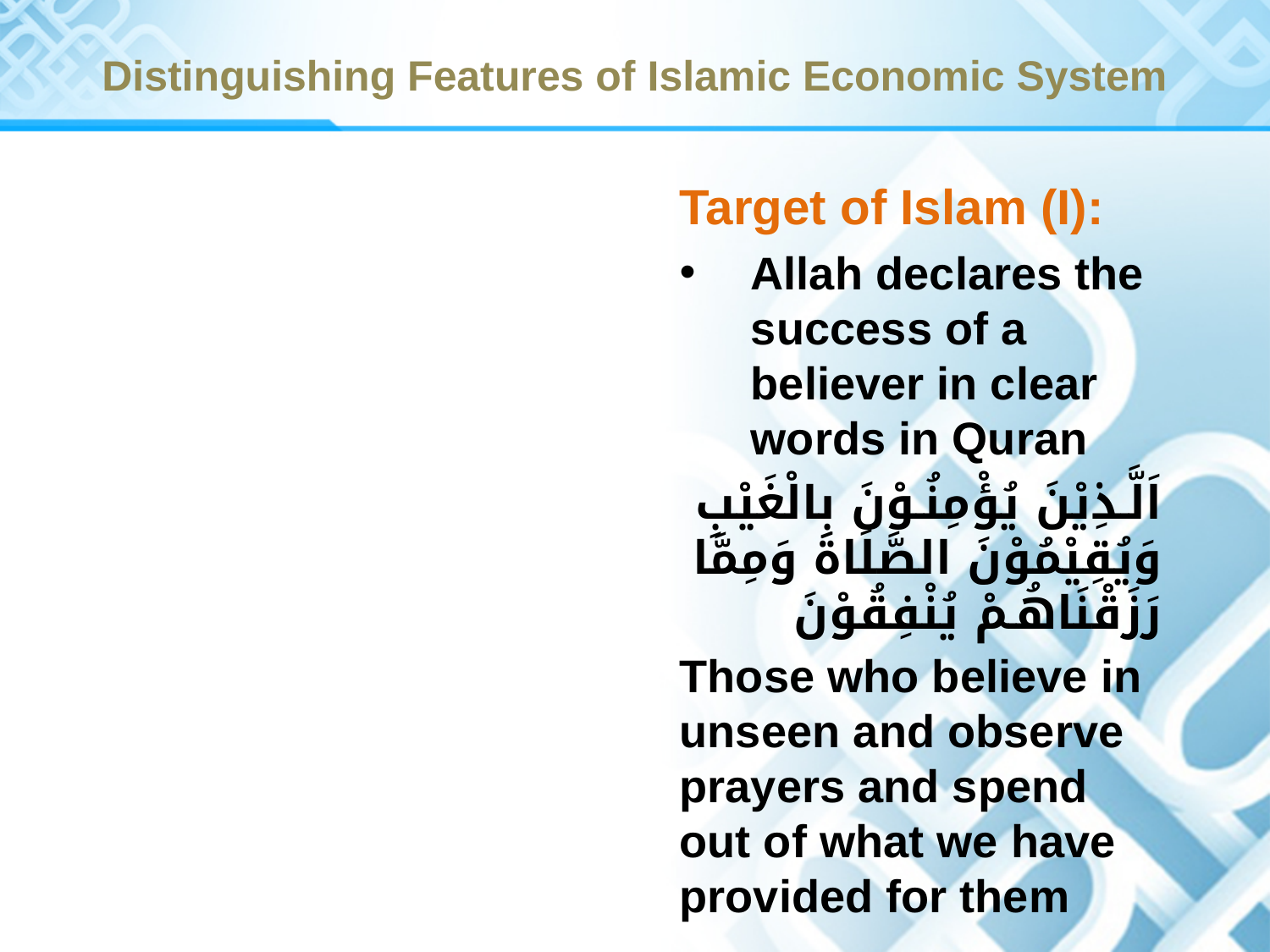

Distinguishing Features of Islamic Economic System
Target of Islam (I):
Allah declares the success of a believer in clear words in Quran
اَلَّـذِيْنَ يُؤْمِنُـوْنَ بِالْغَيْبِ وَيُقِيْمُوْنَ الصَّلَاةَ وَمِمَّا رَزَقْنَاهُـمْ يُنْفِقُوْنَ
Those who believe in unseen and observe prayers and spend out of what we have provided for them